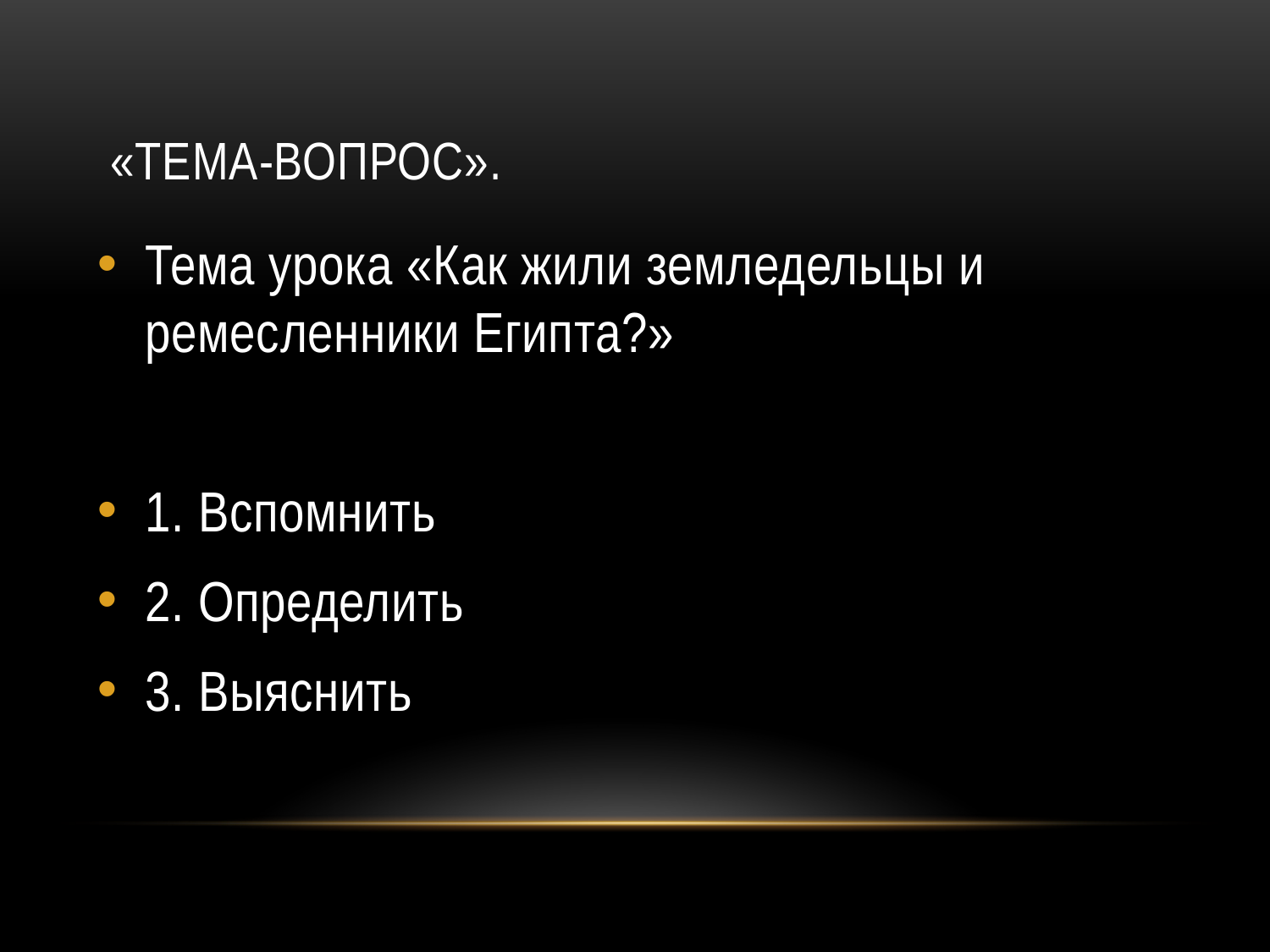

# «Тема-вопрос».
Тема урока «Как жили земледельцы и ремесленники Египта?»

1. Вспомнить
2. Определить
3. Выяснить